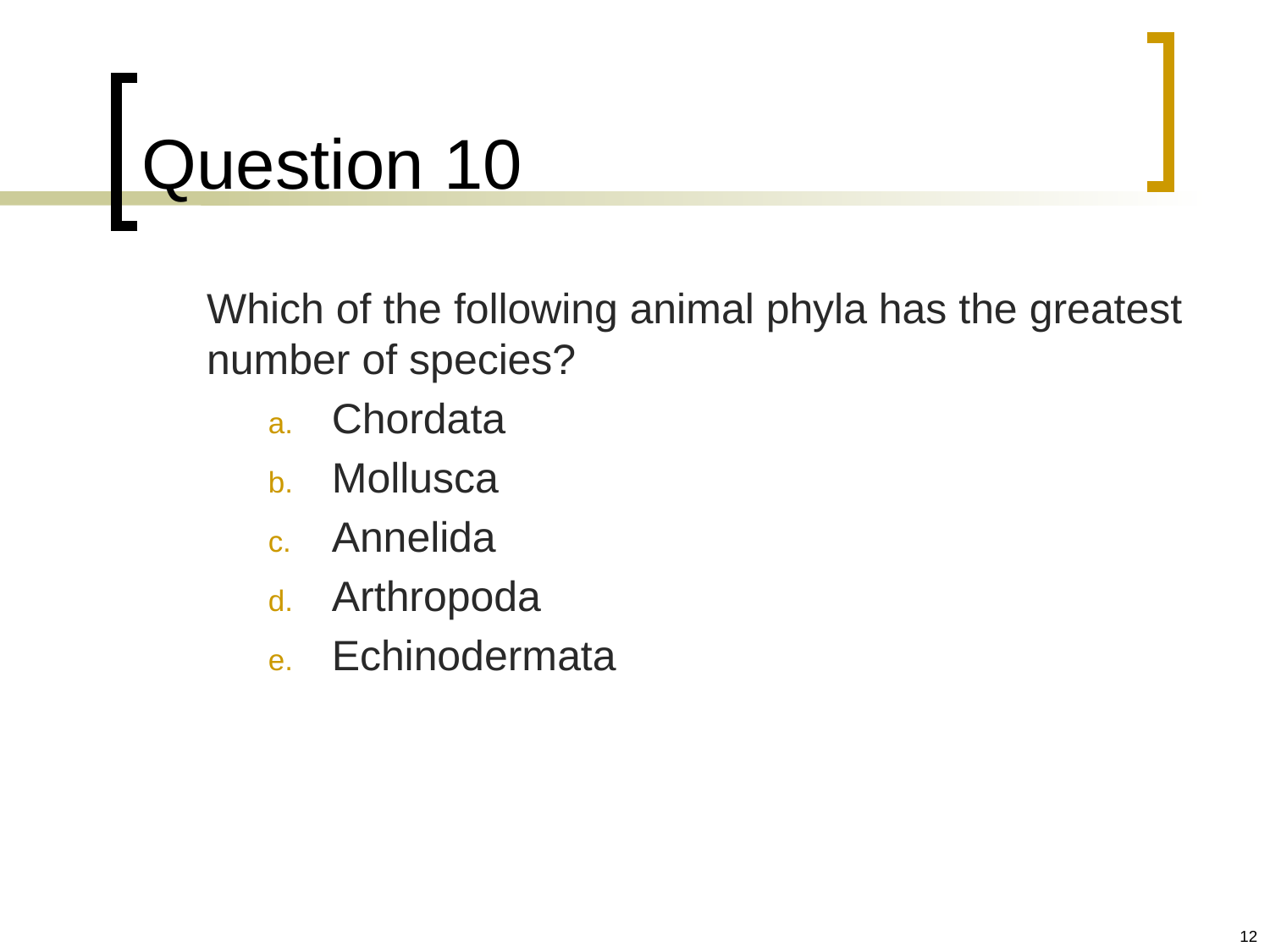

# Question 10
	Which of the following animal phyla has the greatest number of species?
Chordata
Mollusca
Annelida
Arthropoda
Echinodermata